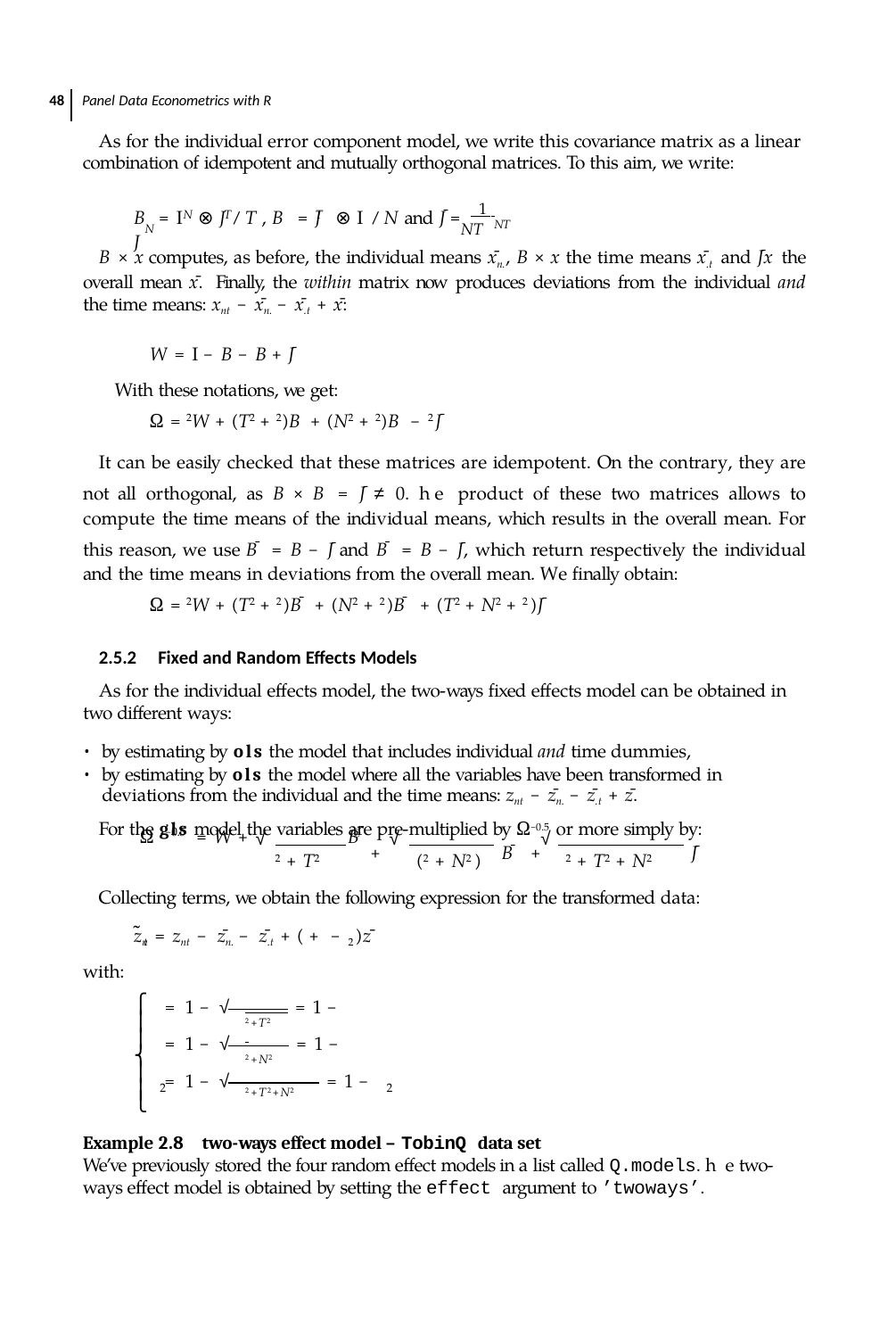

48  Panel Data Econometrics with R

As for the individual error component model, we write this covariance matrix as a linear combination of idempotent and mutually orthogonal matrices. To this aim, we write:

B   = I   ⊗ J  ∕T , B   = J   ⊗ I  ∕N and J̄ =    1   J
NT NT
	N	T		T	N
B × x computes, as before, the individual means x̄n., B × x the time means x̄.t and J̄x the overall mean x̄. Finally, the within matrix now produces deviations from the individual and the time means: xnt − x̄n. − x̄.t + x̄:
W = I − B − B + J̄
With these notations, we get:
Ω = 2W + (T2 + 2)B + (N2 + 2)B − 2J̄

It can be easily checked that these matrices are idempotent. On the contrary, they are not all orthogonal, as B × B  = J̄ ≠ 0. he product of these two matrices allows to compute the time means of the individual means, which results in the overall mean. For this reason, we use B̄   = B − J̄ and B̄   = B − J̄, which return respectively the individual and the time means in deviations from the overall mean. We ﬁnally obtain:
Ω = 2W + (T2 + 2)B̄ + (N2 + 2)B̄ + (T2 + N2 + 2)J̄

2.5.2  Fixed and Random Effects Models
As for the individual effects model, the two-ways ﬁxed effects model can be obtained in two different ways:
by estimating by ols the model that includes individual and time dummies,
by estimating by ols the model where all the variables have been transformed in deviations from the individual and the time means: znt − z̄n. − z̄.t + z̄.
For the gls model the variables are pre-multiplied by Ω−0.5 or more simply by:

+	B̄ +	J̄
̄

−0.5
B
 Ω	= W +
√
√	√

2 + T2	(2 + N2 )	2 + T2 + N2

Collecting terms, we obtain the following expression for the transformed data:
z̃nt = znt −  z̄n. −  z̄.t + ( +  − 2)z̄
with:

⎧
 = 1 − √
= 1 −

⎪

2 +T2

⎪

= 1 −
 = 1 − √

⎨

2 +N2

⎪

= 1 −
 = 1 − √

⎪
2
2

2 +T2 +N2

⎩
Example 2.8  two-ways effect model – TobinQ data set
We’ve previously stored the four random effect models in a list called Q.models. he two-ways effect model is obtained by setting the effect argument to ’twoways’.